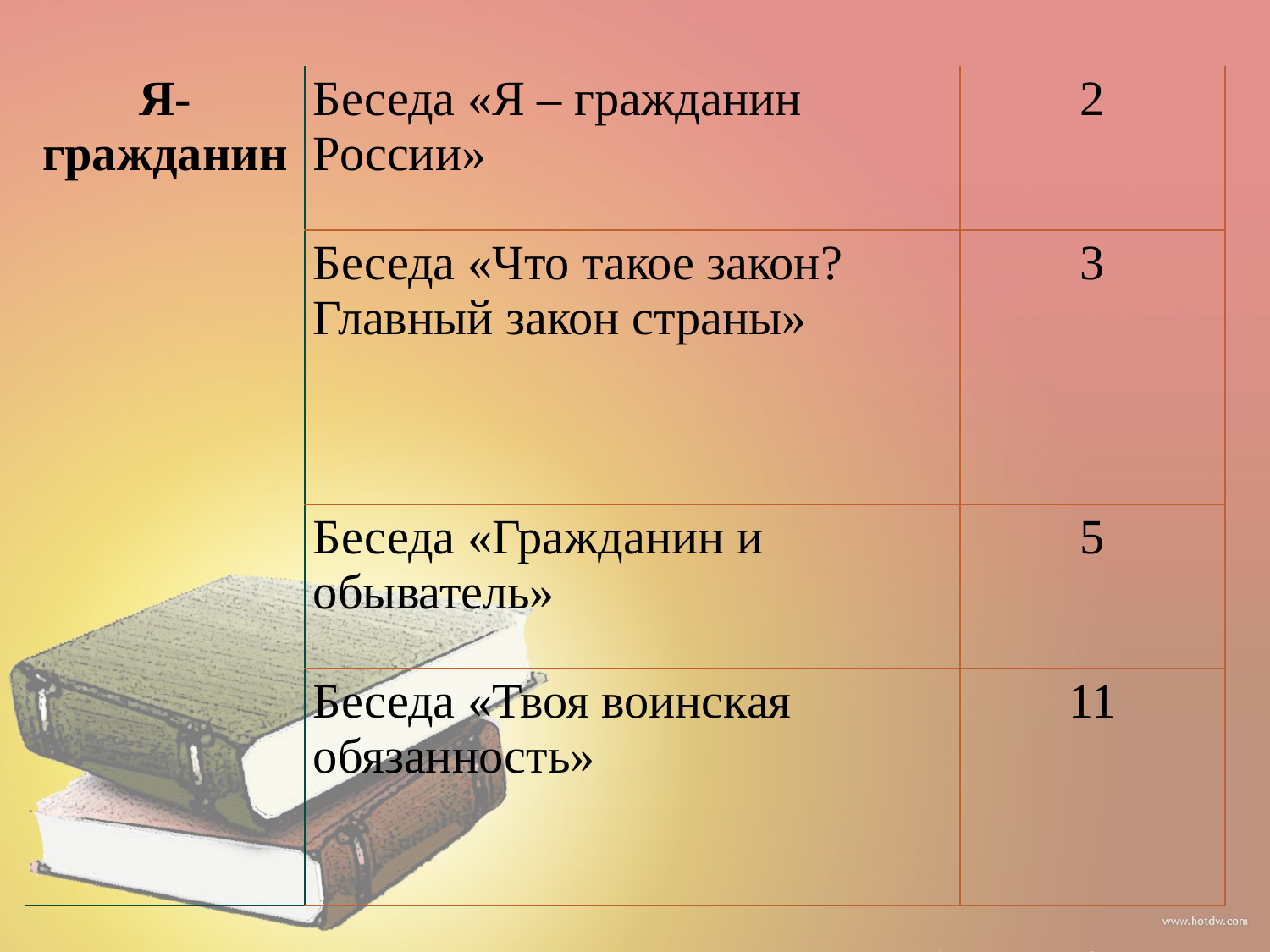

| Я-гражданин | Беседа «Я – гражданин России» | 2 |
| --- | --- | --- |
|  | Беседа «Что такое закон? Главный закон страны» | 3 |
|  | Беседа «Гражданин и обыватель» | 5 |
|  | Беседа «Твоя воинская обязанность» | 11 |